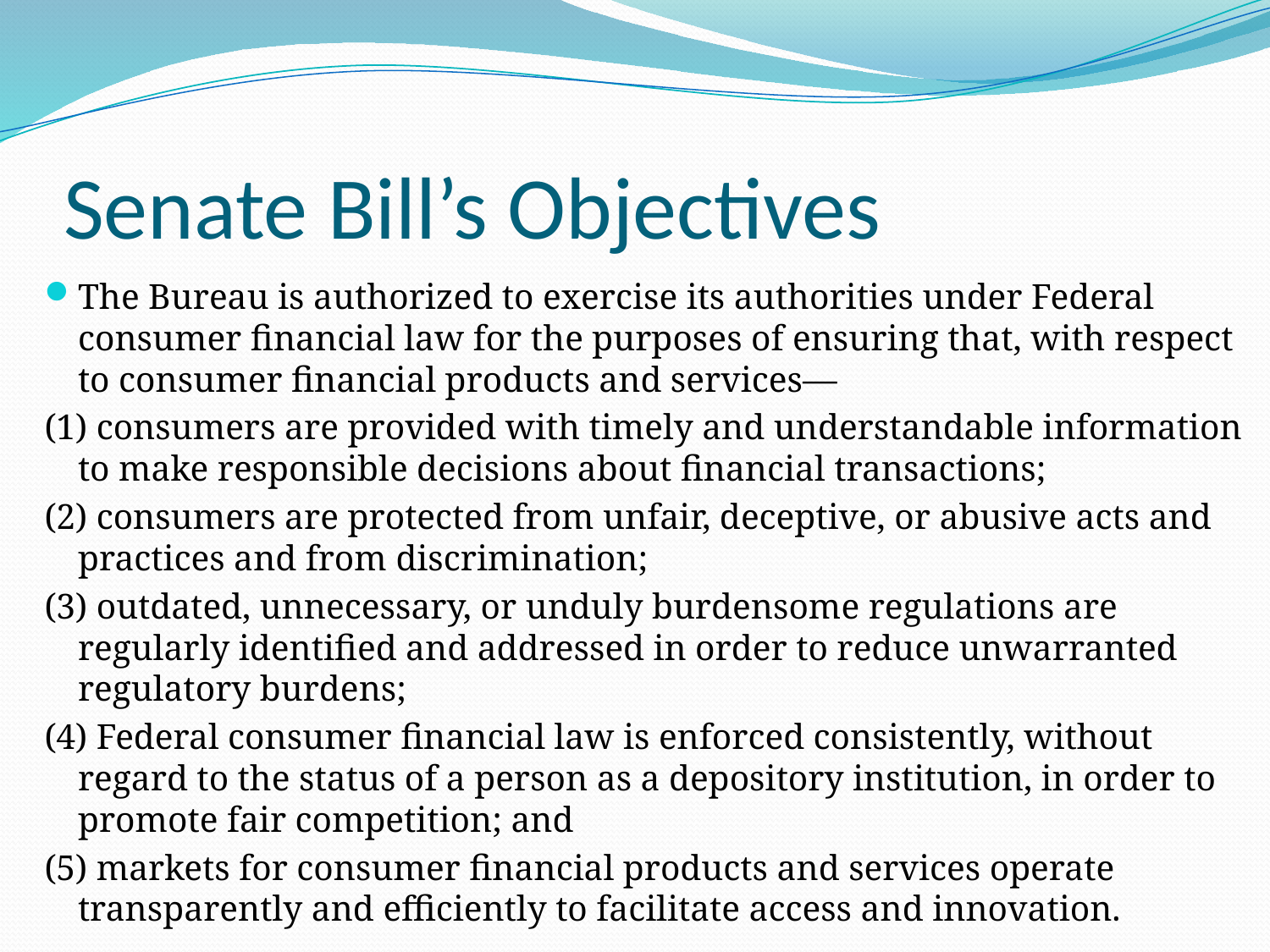

Senate Bill’s Objectives
The Bureau is authorized to exercise its authorities under Federal consumer financial law for the purposes of ensuring that, with respect to consumer financial products and services—
(1) consumers are provided with timely and understandable information to make responsible decisions about financial transactions;
(2) consumers are protected from unfair, deceptive, or abusive acts and practices and from discrimination;
(3) outdated, unnecessary, or unduly burdensome regulations are regularly identified and addressed in order to reduce unwarranted regulatory burdens;
(4) Federal consumer financial law is enforced consistently, without regard to the status of a person as a depository institution, in order to promote fair competition; and
(5) markets for consumer financial products and services operate transparently and efficiently to facilitate access and innovation.